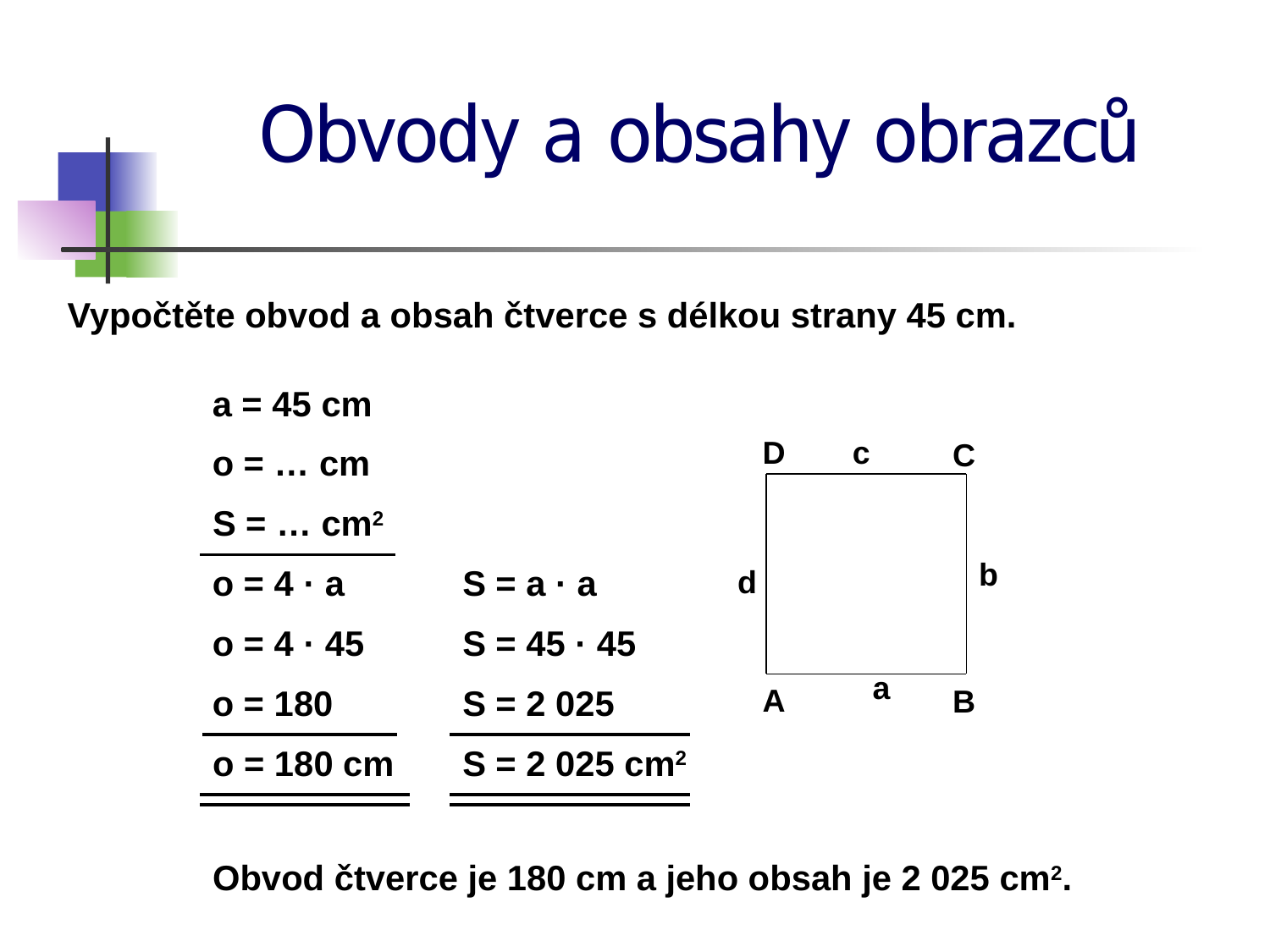

# Obvody a obsahy obrazců
Vypočtěte obvod a obsah čtverce s délkou strany 45 cm.
a = 45 cm
D
c
C
o = … cm
S = … cm2
b
o = 4 · a
S = a · a
d
o = 4 · 45
S = 45 · 45
a
A
B
o = 180
S = 2 025
o = 180 cm
S = 2 025 cm2
Obvod čtverce je 180 cm a jeho obsah je 2 025 cm2.